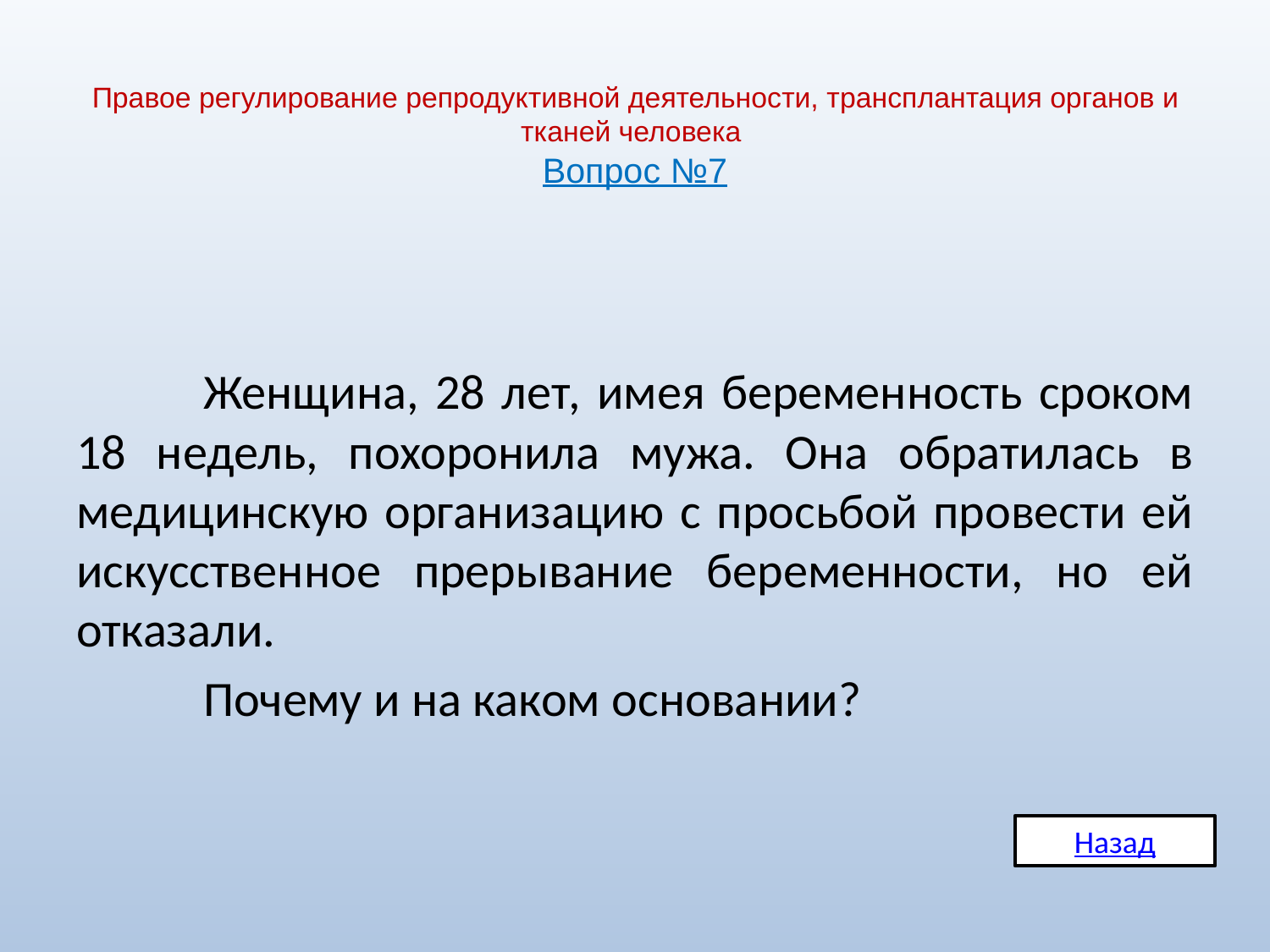

# Правое регулирование репродуктивной деятельности, трансплантация органов и тканей человека Вопрос №7
	Женщина, 28 лет, имея беременность сроком 18 недель, похоронила мужа. Она обратилась в медицинскую организацию с просьбой провести ей искусственное прерывание беременности, но ей отказали.
	Почему и на каком основании?

Назад